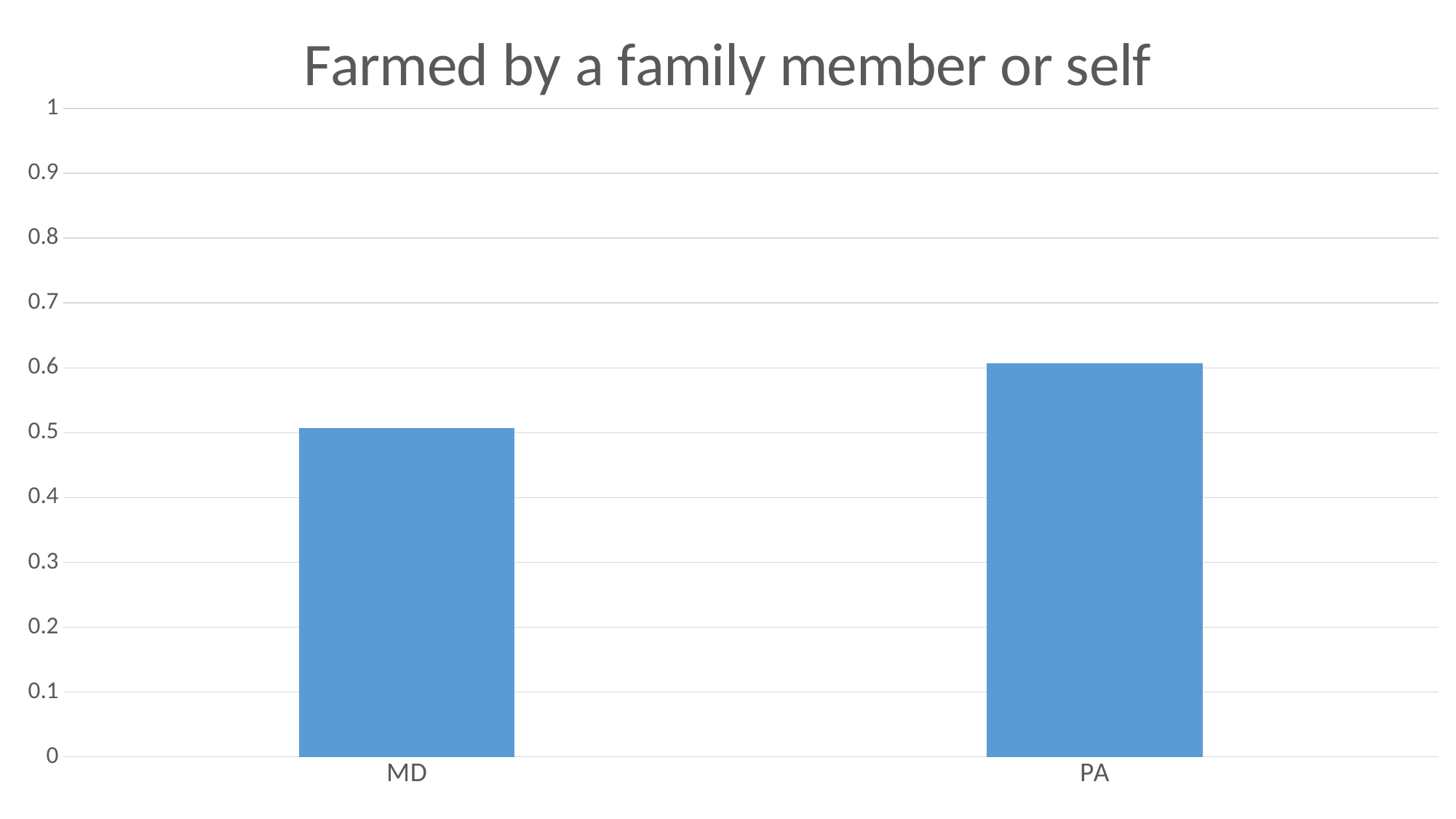

### Chart:

| Category | Farmed by a family member or self |
|---|---|
| MD | 0.5065502183406113 |
| PA | 0.6073059360730594 |